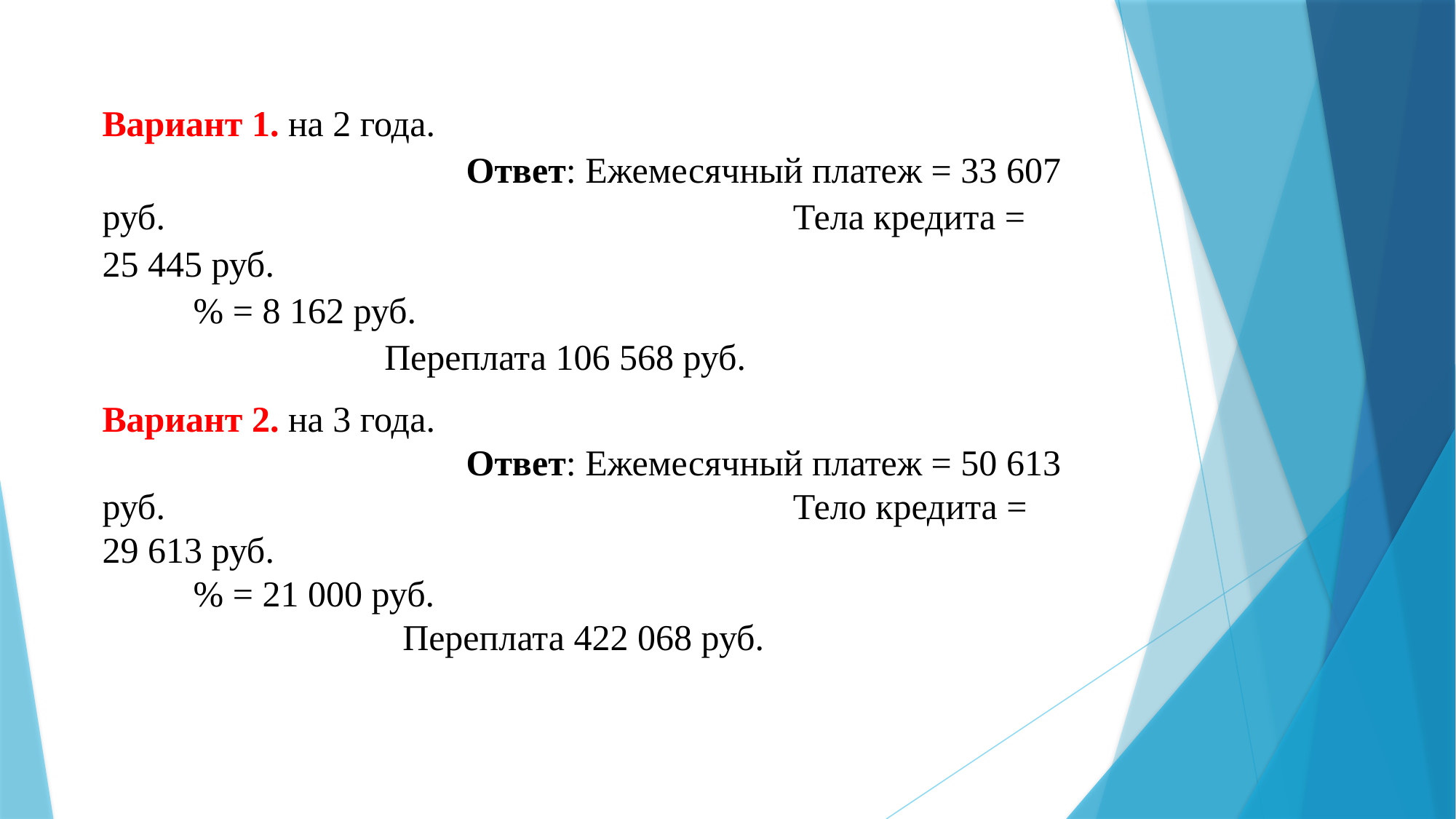

Вариант 1. на 2 года.                                                                                                               Ответ: Ежемесячный платеж = 33 607 руб.                                                                     Тела кредита = 25 445 руб.                                                                                                   % = 8 162 руб.                                                                                                         Переплата 106 568 руб.
Вариант 2. на 3 года.                                                                                                               Ответ: Ежемесячный платеж = 50 613 руб.                                                                     Тело кредита = 29 613 руб.                                                                                                   % = 21 000 руб.                                                                                                         Переплата 422 068 руб.